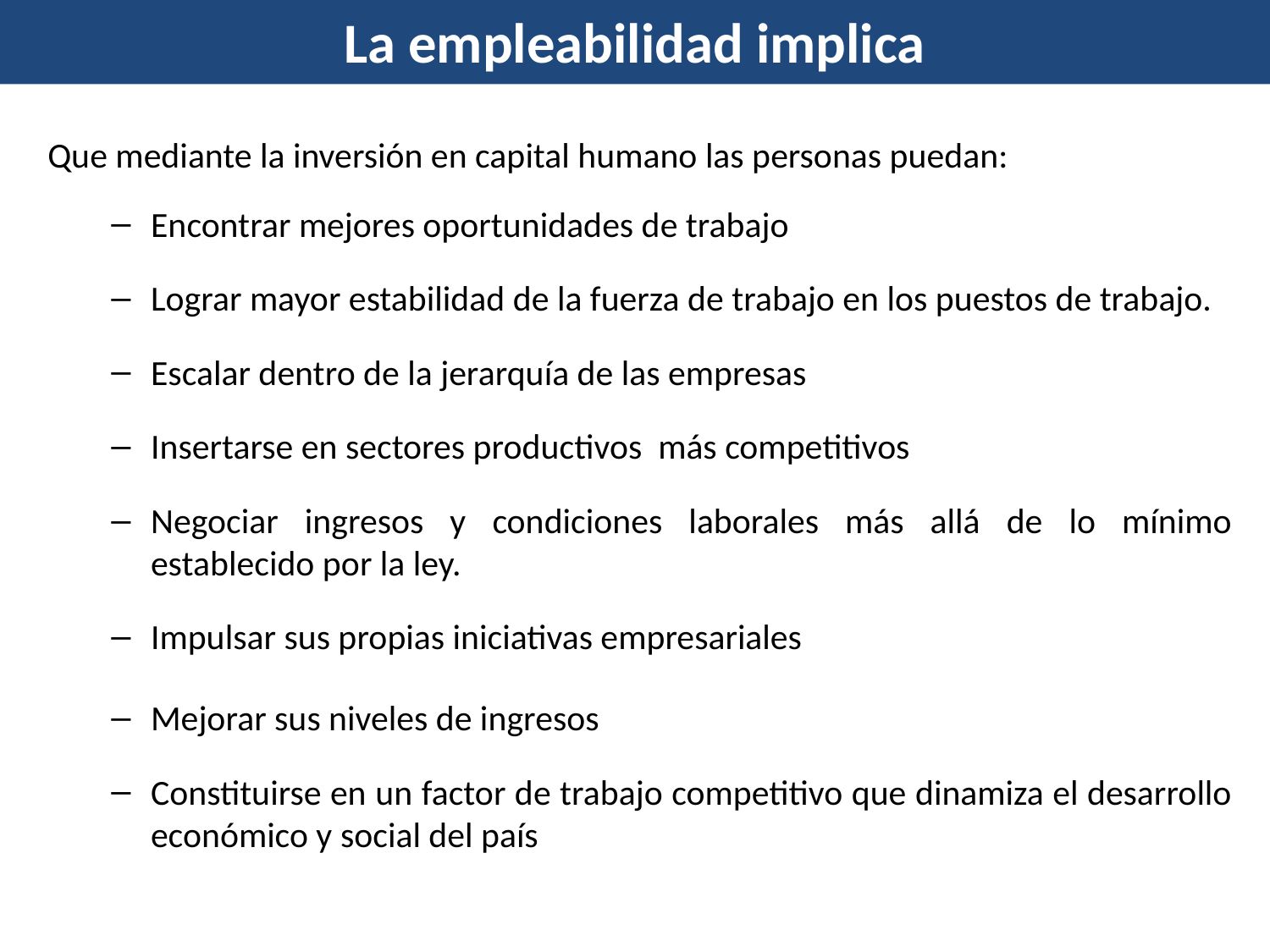

# La empleabilidad implica
Que mediante la inversión en capital humano las personas puedan:

Encontrar mejores oportunidades de trabajo
Lograr mayor estabilidad de la fuerza de trabajo en los puestos de trabajo.
Escalar dentro de la jerarquía de las empresas
Insertarse en sectores productivos  más competitivos
Negociar ingresos y condiciones laborales más allá de lo mínimo establecido por la ley.
Impulsar sus propias iniciativas empresariales
Mejorar sus niveles de ingresos

Constituirse en un factor de trabajo competitivo que dinamiza el desarrollo económico y social del país